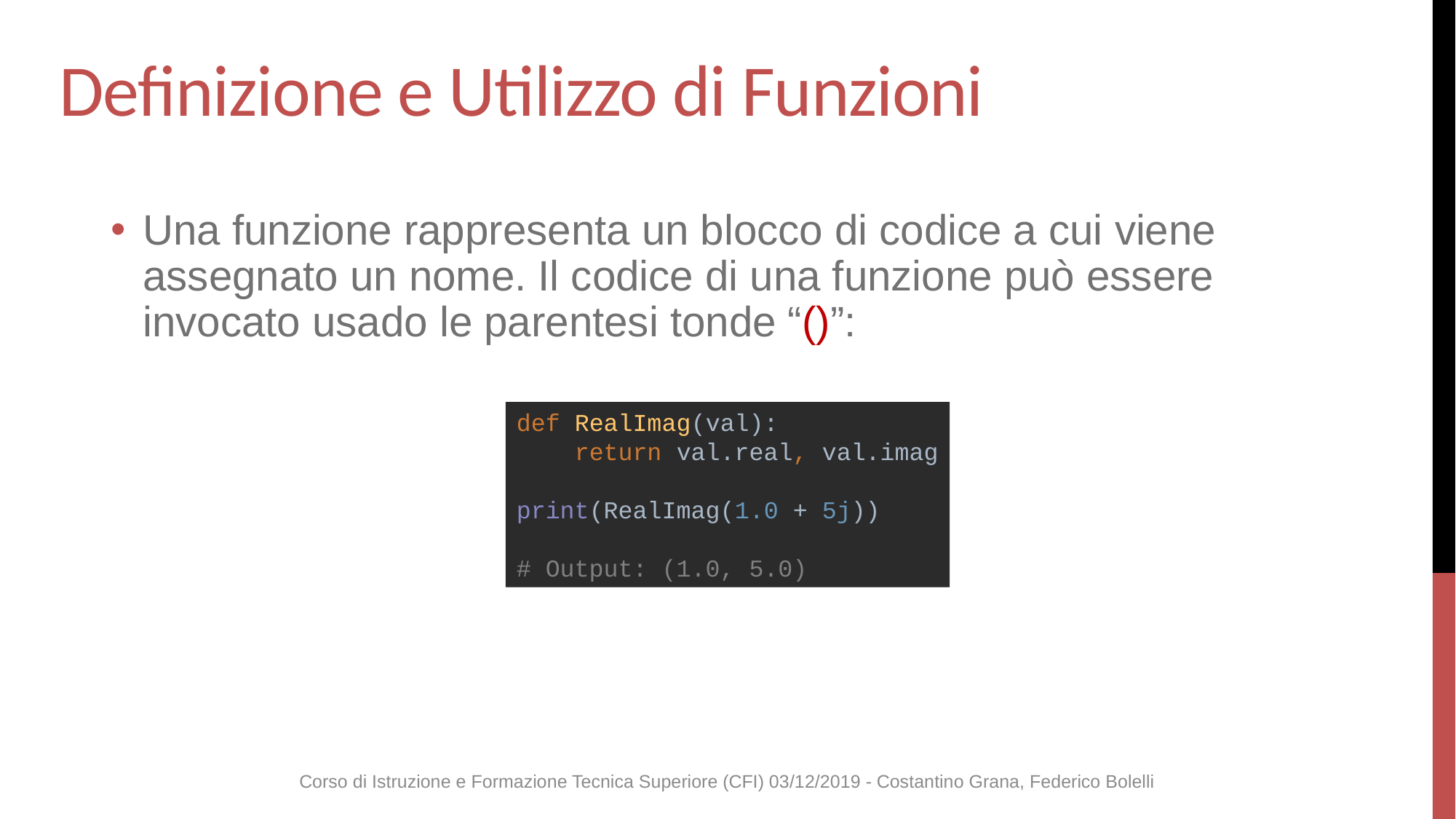

# Definizione e Utilizzo di Funzioni
Una funzione rappresenta un blocco di codice a cui viene assegnato un nome. Il codice di una funzione può essere invocato usado le parentesi tonde “()”:
def RealImag(val):
    return val.real, val.imag
print(RealImag(1.0 + 5j))
# Output: (1.0, 5.0)
Corso di Istruzione e Formazione Tecnica Superiore (CFI) 03/12/2019 - Costantino Grana, Federico Bolelli